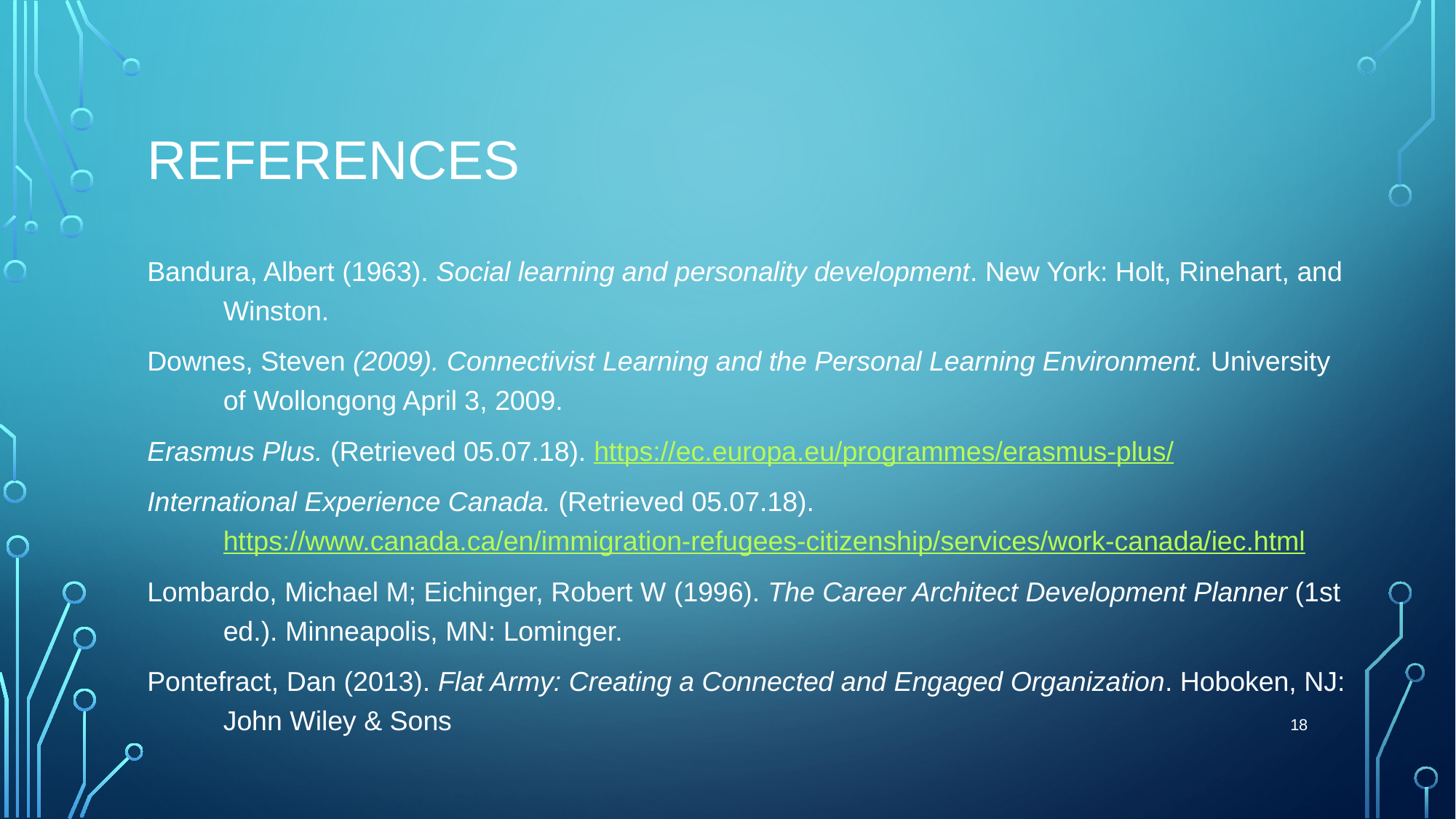

# References
Bandura, Albert (1963). Social learning and personality development. New York: Holt, Rinehart, and Winston.
Downes, Steven (2009). Connectivist Learning and the Personal Learning Environment. University of Wollongong April 3, 2009.
Erasmus Plus. (Retrieved 05.07.18). https://ec.europa.eu/programmes/erasmus-plus/
International Experience Canada. (Retrieved 05.07.18). https://www.canada.ca/en/immigration-refugees-citizenship/services/work-canada/iec.html
Lombardo, Michael M; Eichinger, Robert W (1996). The Career Architect Development Planner (1st ed.). Minneapolis, MN: Lominger.
Pontefract, Dan (2013). Flat Army: Creating a Connected and Engaged Organization. Hoboken, NJ: John Wiley & Sons
18